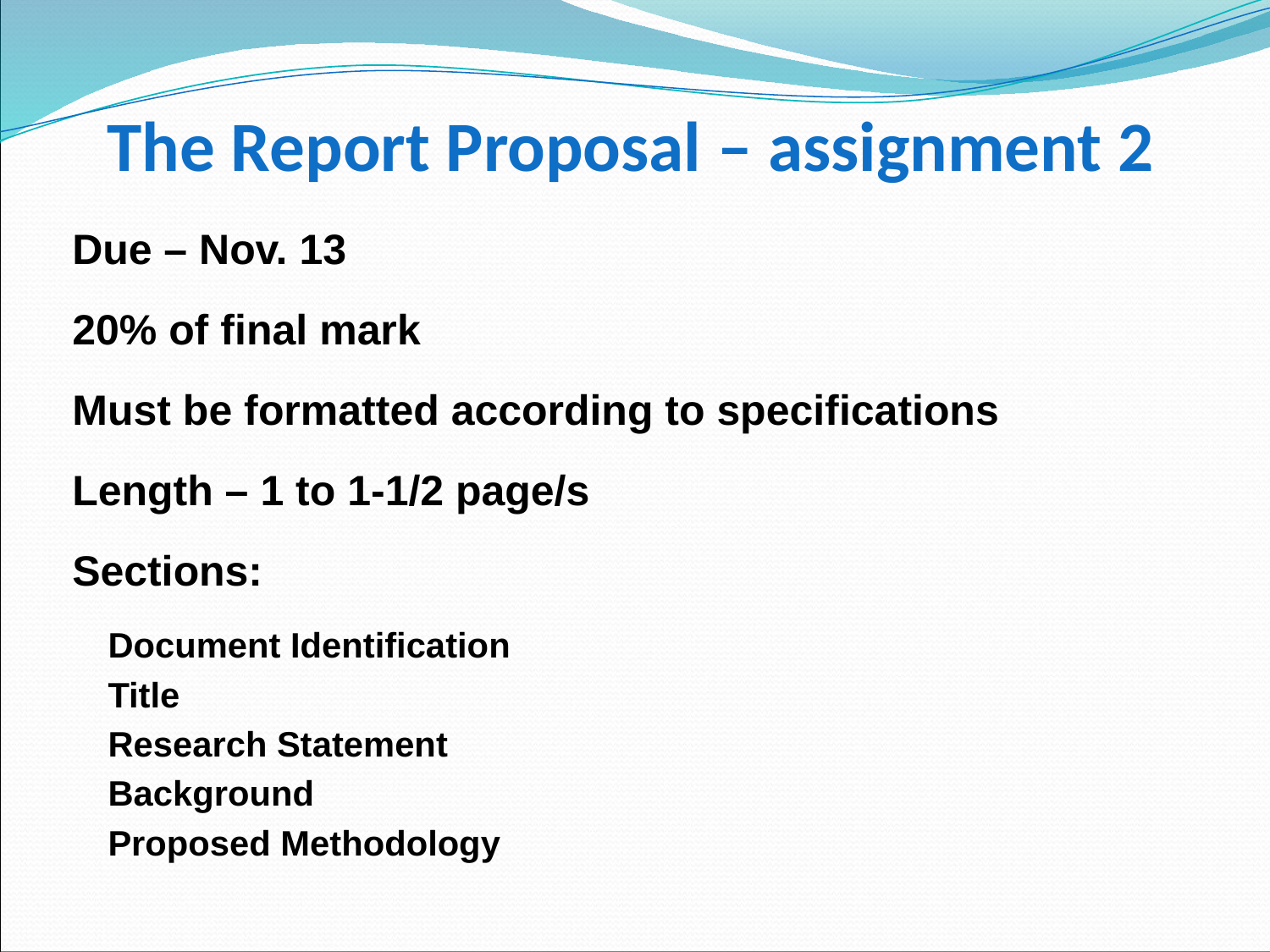

The Report Proposal – assignment 2
Due – Nov. 13
20% of final mark
Must be formatted according to specifications
Length – 1 to 1-1/2 page/s
Sections:
Document Identification
Title
Research Statement
Background
Proposed Methodology